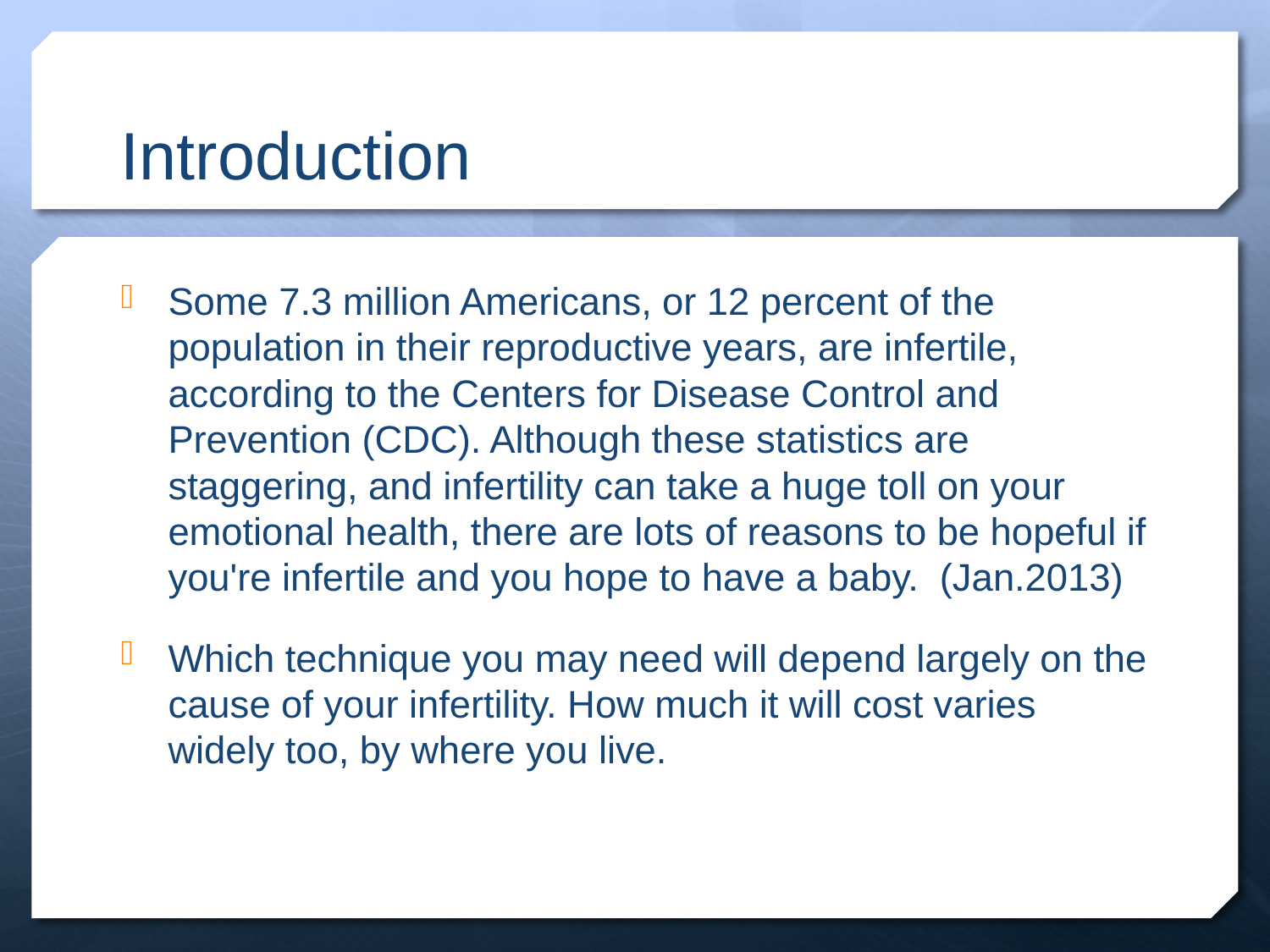

# Introduction
Some 7.3 million Americans, or 12 percent of the population in their reproductive years, are infertile, according to the Centers for Disease Control and Prevention (CDC). Although these statistics are staggering, and infertility can take a huge toll on your emotional health, there are lots of reasons to be hopeful if you're infertile and you hope to have a baby.  (Jan.2013)
Which technique you may need will depend largely on the cause of your infertility. How much it will cost varies widely too, by where you live.